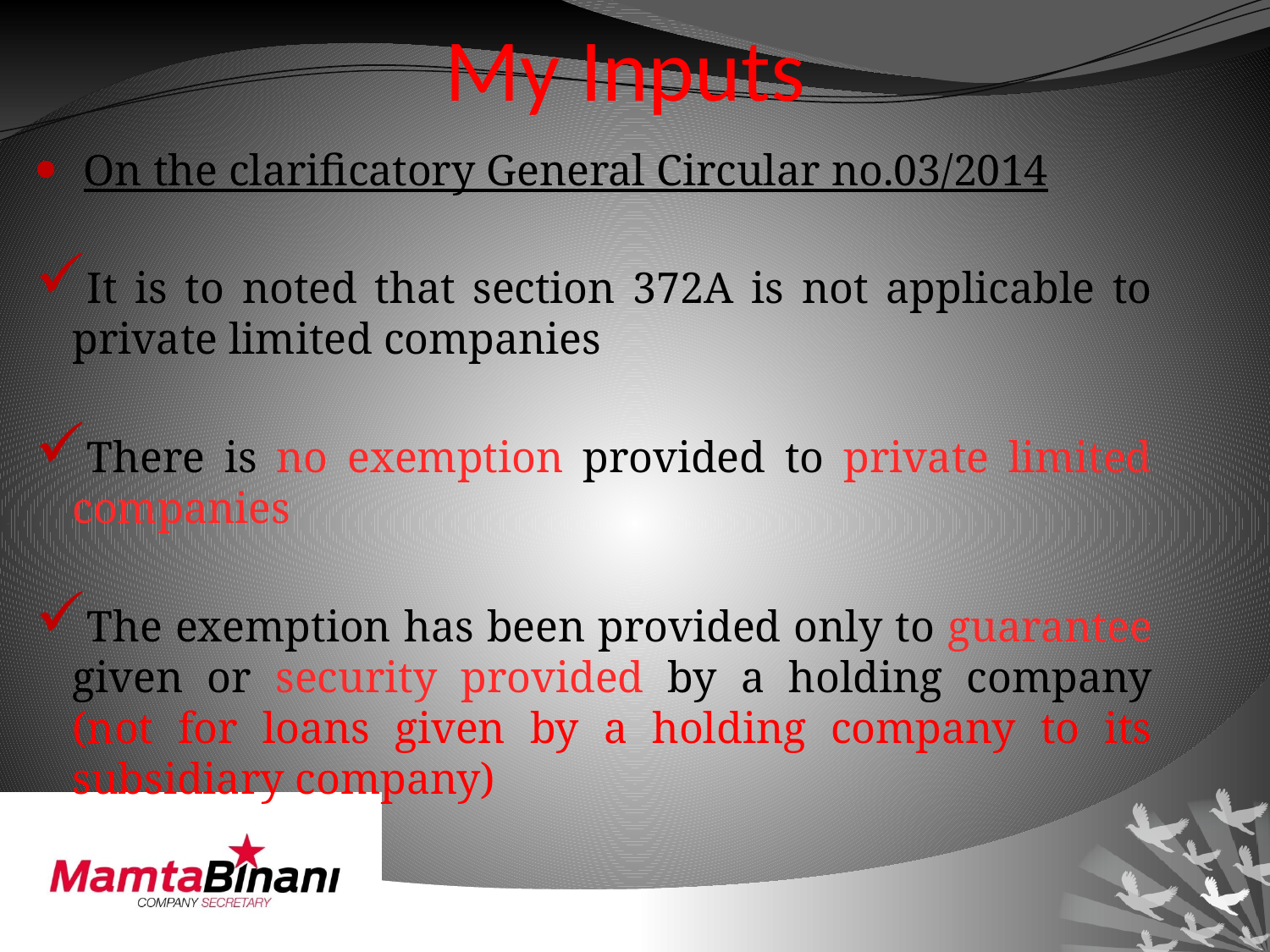

# My Inputs
 On the clarificatory General Circular no.03/2014

It is to noted that section 372A is not applicable to private limited companies

There is no exemption provided to private limited companies

The exemption has been provided only to guarantee given or security provided by a holding company (not for loans given by a holding company to its subsidiary company)